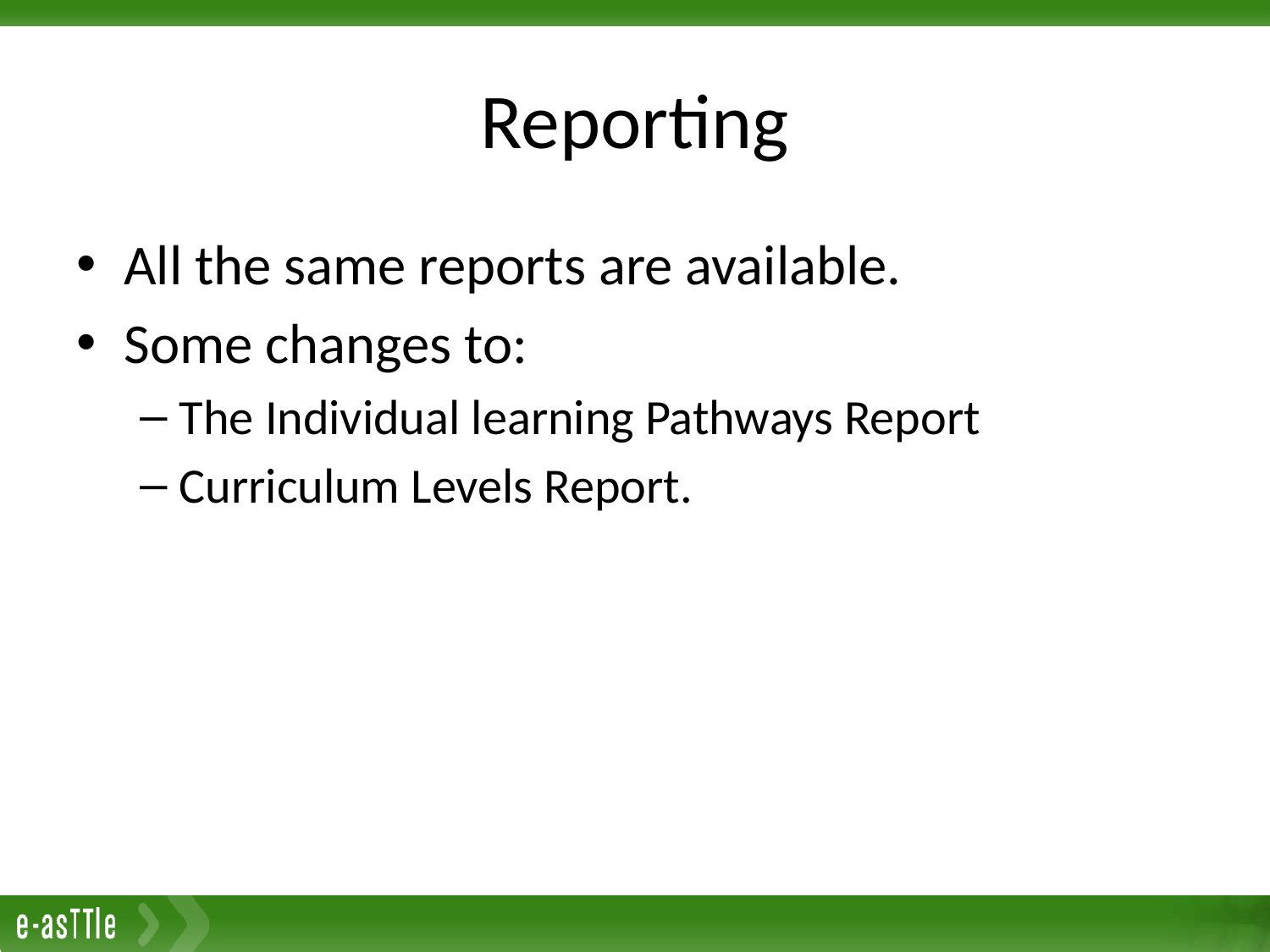

# Reporting
All the same reports are available.
Some changes to:
The Individual learning Pathways Report
Curriculum Levels Report.